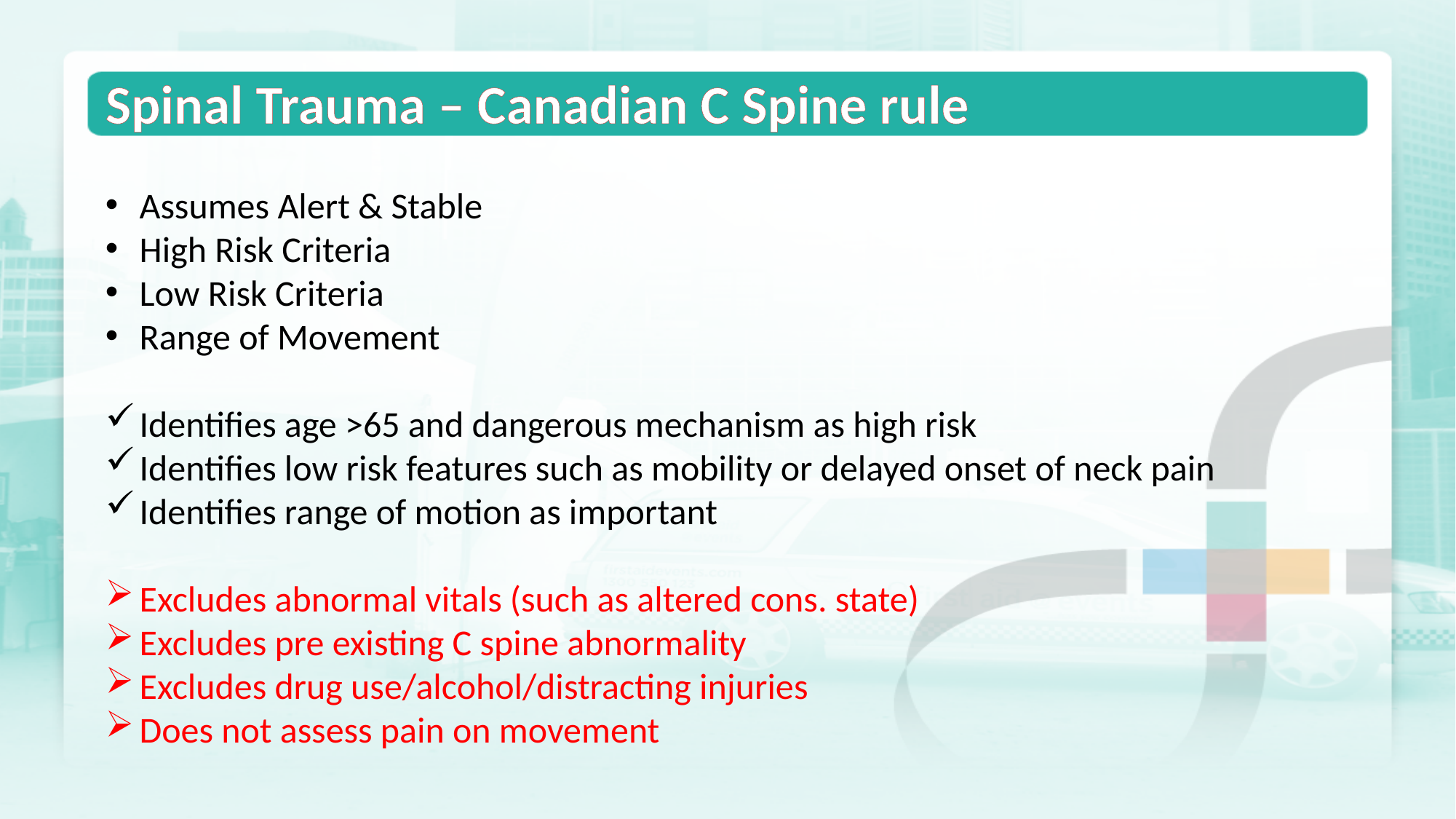

Spinal Trauma – Canadian C Spine rule
Assumes Alert & Stable
High Risk Criteria
Low Risk Criteria
Range of Movement

Identifies age >65 and dangerous mechanism as high risk
Identifies low risk features such as mobility or delayed onset of neck pain
Identifies range of motion as important

Excludes abnormal vitals (such as altered cons. state)
Excludes pre existing C spine abnormality
Excludes drug use/alcohol/distracting injuries
Does not assess pain on movement